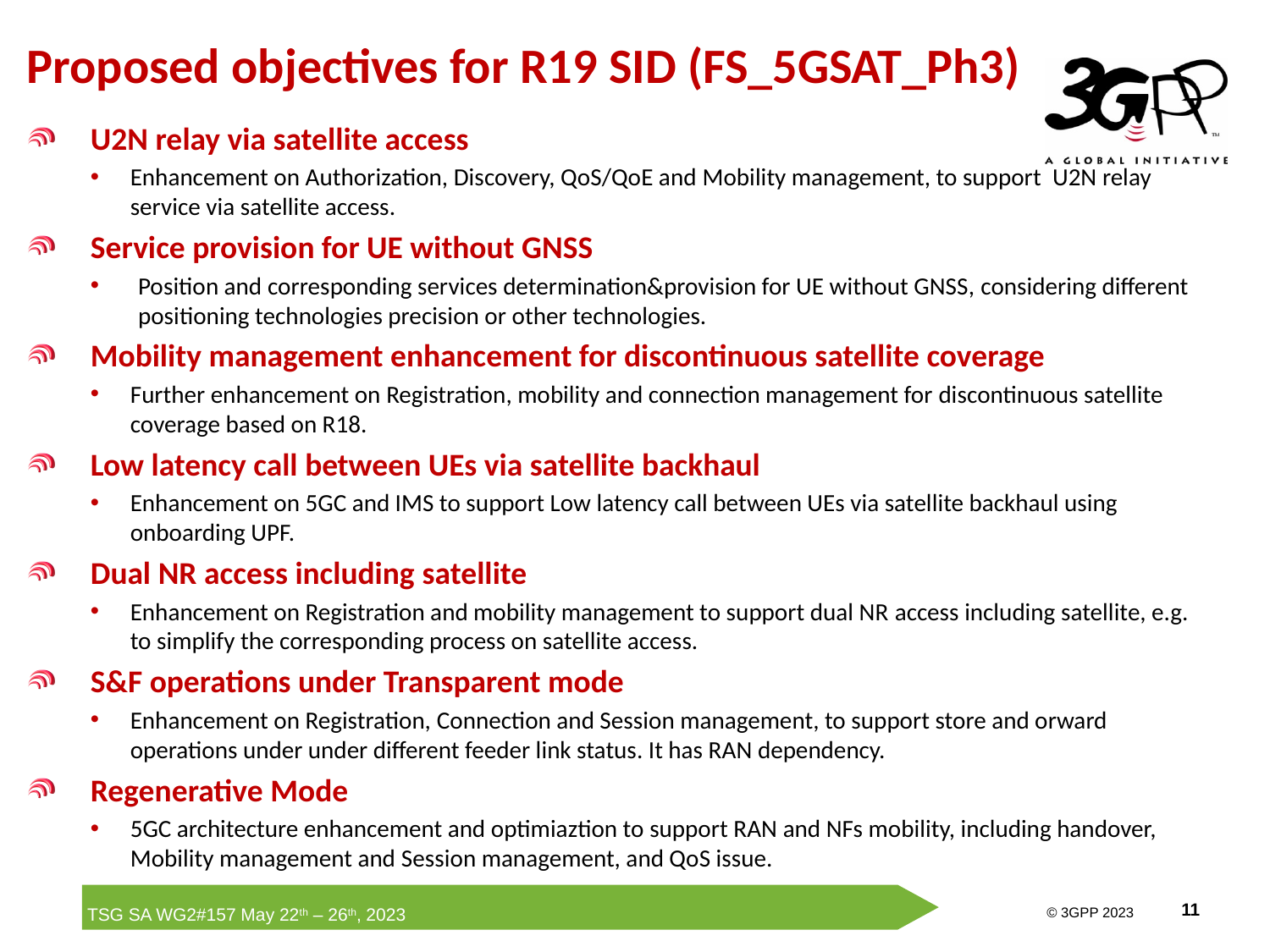

# Proposed objectives for R19 SID (FS_5GSAT_Ph3)
U2N relay via satellite access
Enhancement on Authorization, Discovery, QoS/QoE and Mobility management, to support  U2N relay service via satellite access.
Service provision for UE without GNSS
Position and corresponding services determination&provision for UE without GNSS, considering different positioning technologies precision or other technologies.
Mobility management enhancement for discontinuous satellite coverage
Further enhancement on Registration, mobility and connection management for discontinuous satellite coverage based on R18.
Low latency call between UEs via satellite backhaul
Enhancement on 5GC and IMS to support Low latency call between UEs via satellite backhaul using onboarding UPF.
Dual NR access including satellite
Enhancement on Registration and mobility management to support dual NR access including satellite, e.g. to simplify the corresponding process on satellite access.
S&F operations under Transparent mode
Enhancement on Registration, Connection and Session management, to support store and orward operations under under different feeder link status. It has RAN dependency.
Regenerative Mode
5GC architecture enhancement and optimiaztion to support RAN and NFs mobility, including handover, Mobility management and Session management, and QoS issue.